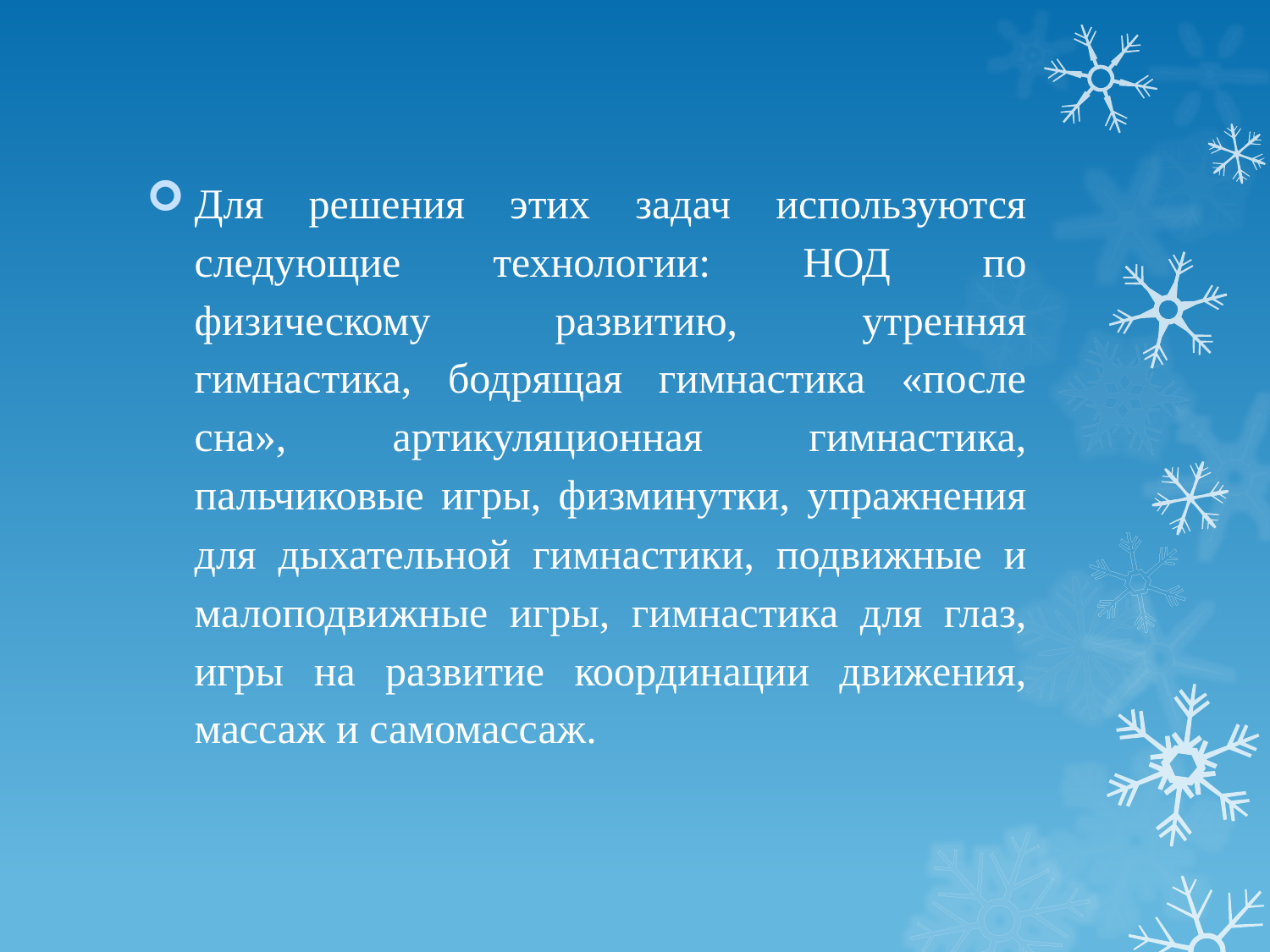

#
Для решения этих задач используются следующие технологии: НОД по физическому развитию, утренняя гимнастика, бодрящая гимнастика «после сна», артикуляционная гимнастика, пальчиковые игры, физминутки, упражнения для дыхательной гимнастики, подвижные и малоподвижные игры, гимнастика для глаз, игры на развитие координации движения, массаж и самомассаж.